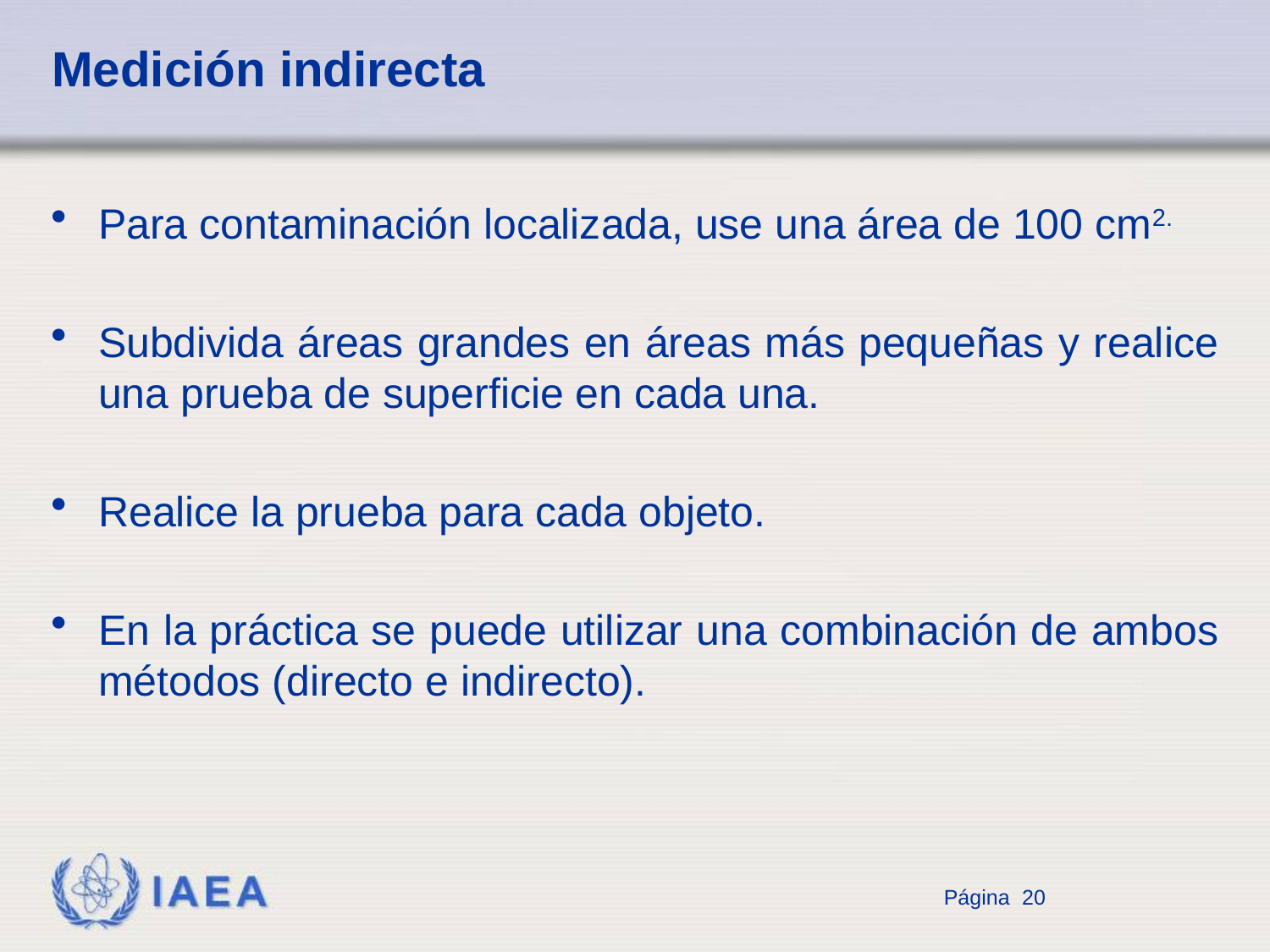

# Medición indirecta
Para contaminación localizada, use una área de 100 cm2.

Subdivida áreas grandes en áreas más pequeñas y realice una prueba de superficie en cada una.

Realice la prueba para cada objeto.

En la práctica se puede utilizar una combinación de ambos métodos (directo e indirecto).